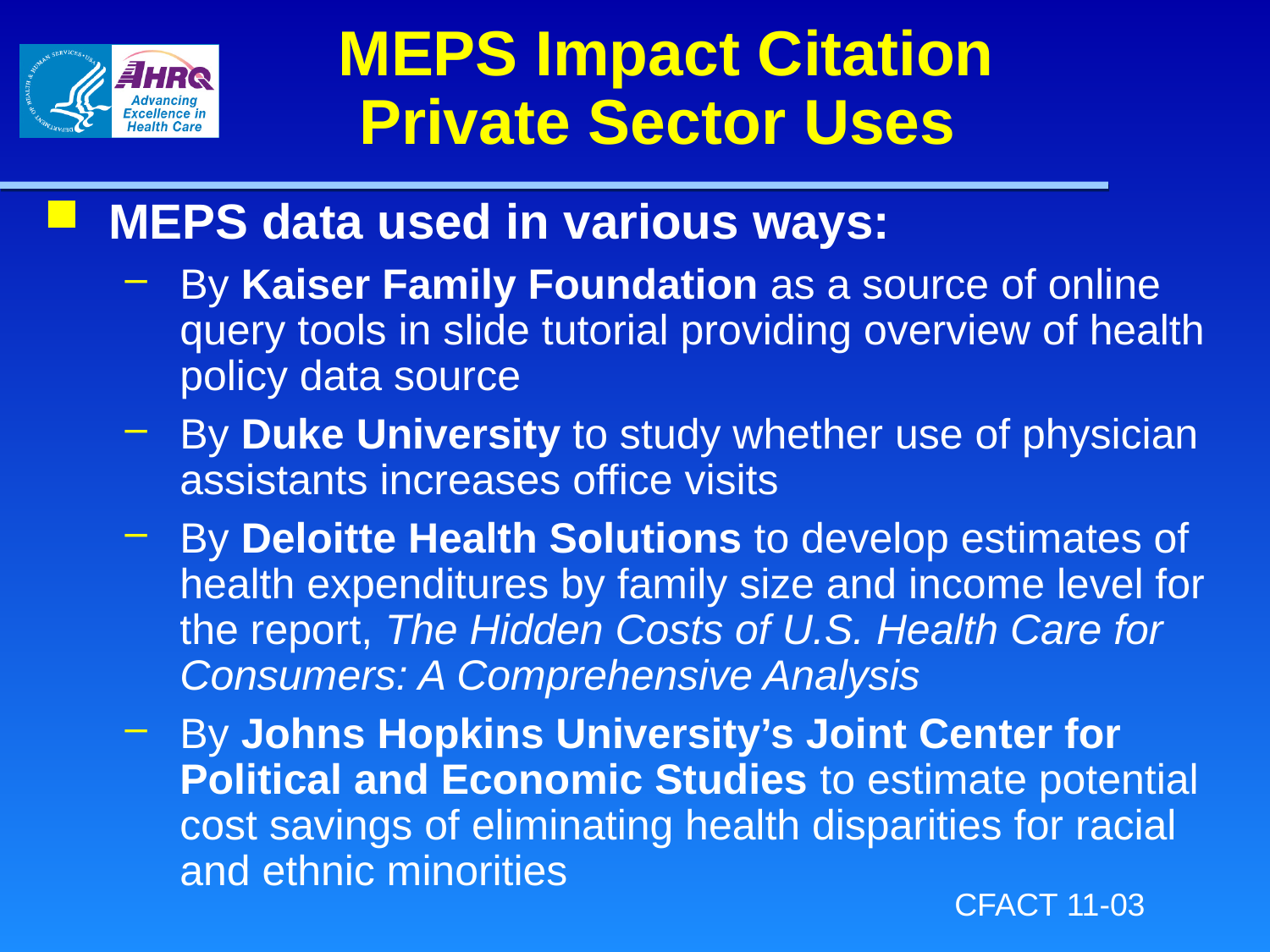

# MEPS Impact Citation Private Sector Uses
MEPS data used in various ways:
By Kaiser Family Foundation as a source of online query tools in slide tutorial providing overview of health policy data source
By Duke University to study whether use of physician assistants increases office visits
By Deloitte Health Solutions to develop estimates of health expenditures by family size and income level for the report, The Hidden Costs of U.S. Health Care for Consumers: A Comprehensive Analysis
By Johns Hopkins University’s Joint Center for  Political and Economic Studies to estimate potential cost savings of eliminating health disparities for racial and ethnic minorities

CFACT 11-03